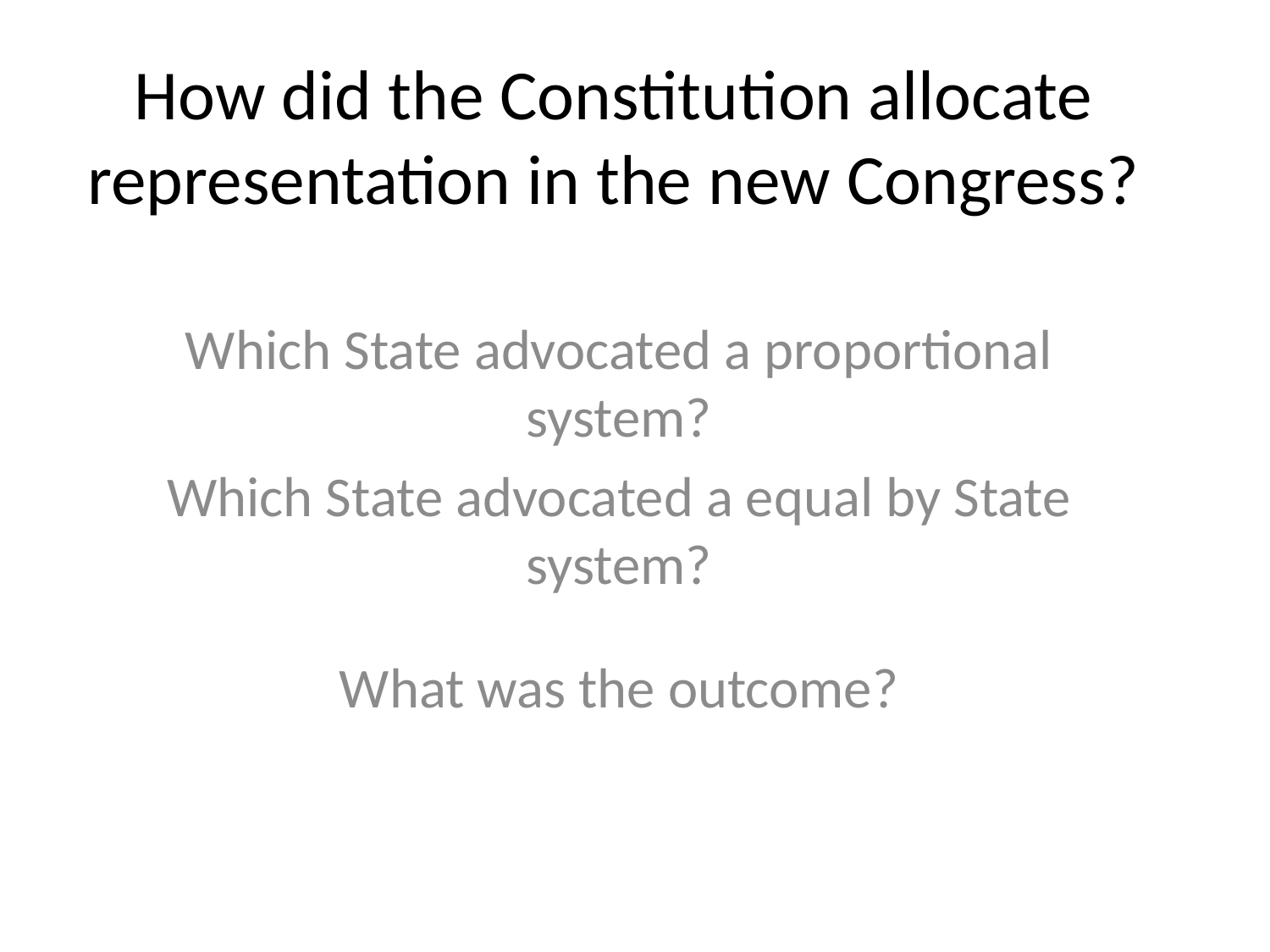

# How did the Constitution allocate representation in the new Congress?
Which State advocated a proportional system?
Which State advocated a equal by State system?
What was the outcome?